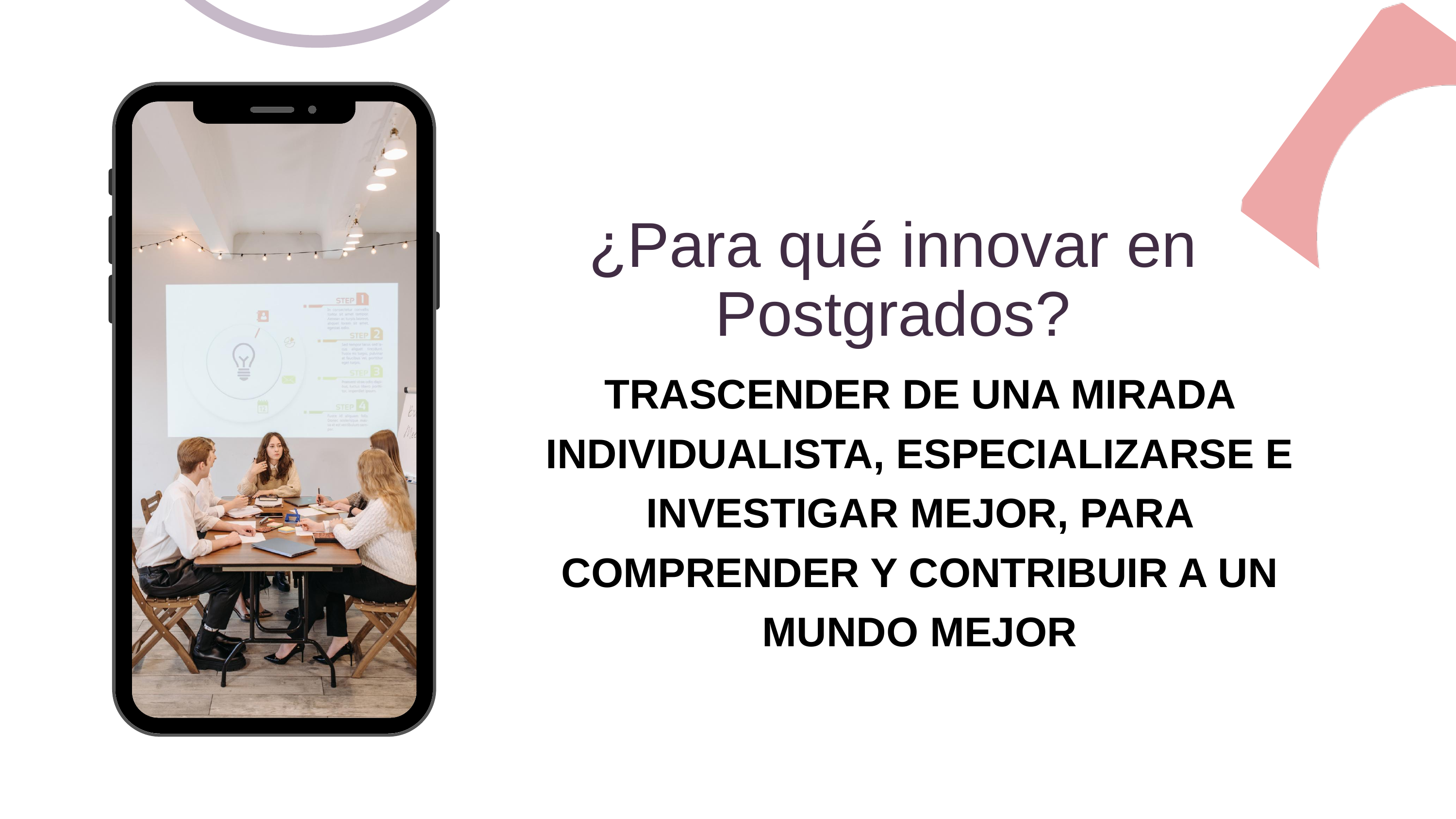

¿Para qué innovar en Postgrados?
TRASCENDER DE UNA MIRADA INDIVIDUALISTA, ESPECIALIZARSE E INVESTIGAR MEJOR, PARA COMPRENDER Y CONTRIBUIR A UN MUNDO MEJOR